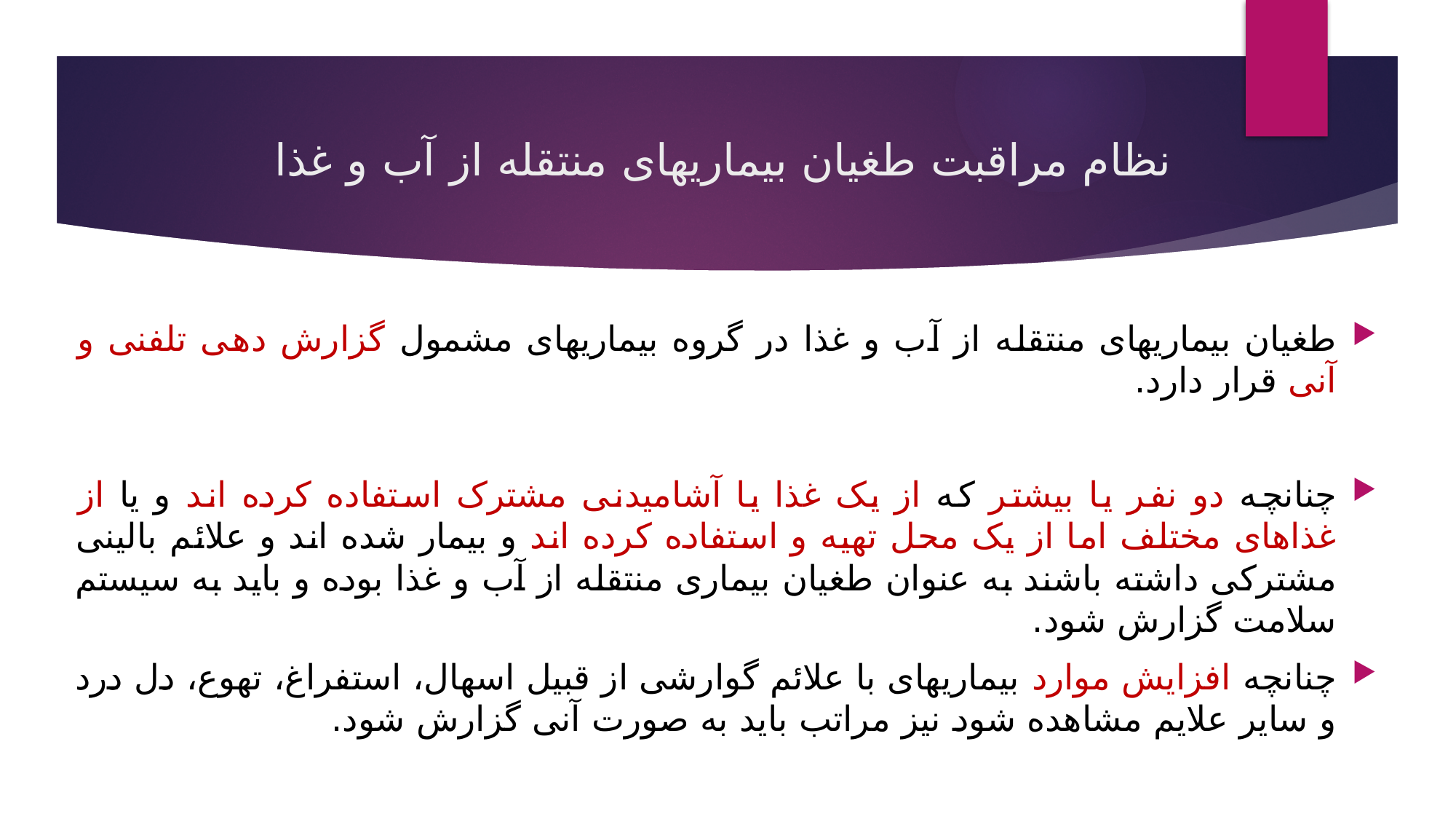

# نظام مراقبت طغیان بیماریهای منتقله از آب و غذا
طغیان بیماریهای منتقله از آب و غذا در گروه بیماریهای مشمول گزارش دهی تلفنی و آنی قرار دارد.

چنانچه دو نفر یا بیشتر که از یک غذا یا آشامیدنی مشترک استفاده کرده اند و یا از غذاهای مختلف اما از یک محل تهیه و استفاده کرده اند و بیمار شده اند و علائم بالینی مشترکی داشته باشند به عنوان طغیان بیماری منتقله از آب و غذا بوده و باید به سیستم سلامت گزارش شود.
چنانچه افزایش موارد بیماریهای با علائم گوارشی از قبیل اسهال، استفراغ، تهوع، دل درد و سایر علایم مشاهده شود نیز مراتب باید به صورت آنی گزارش شود.